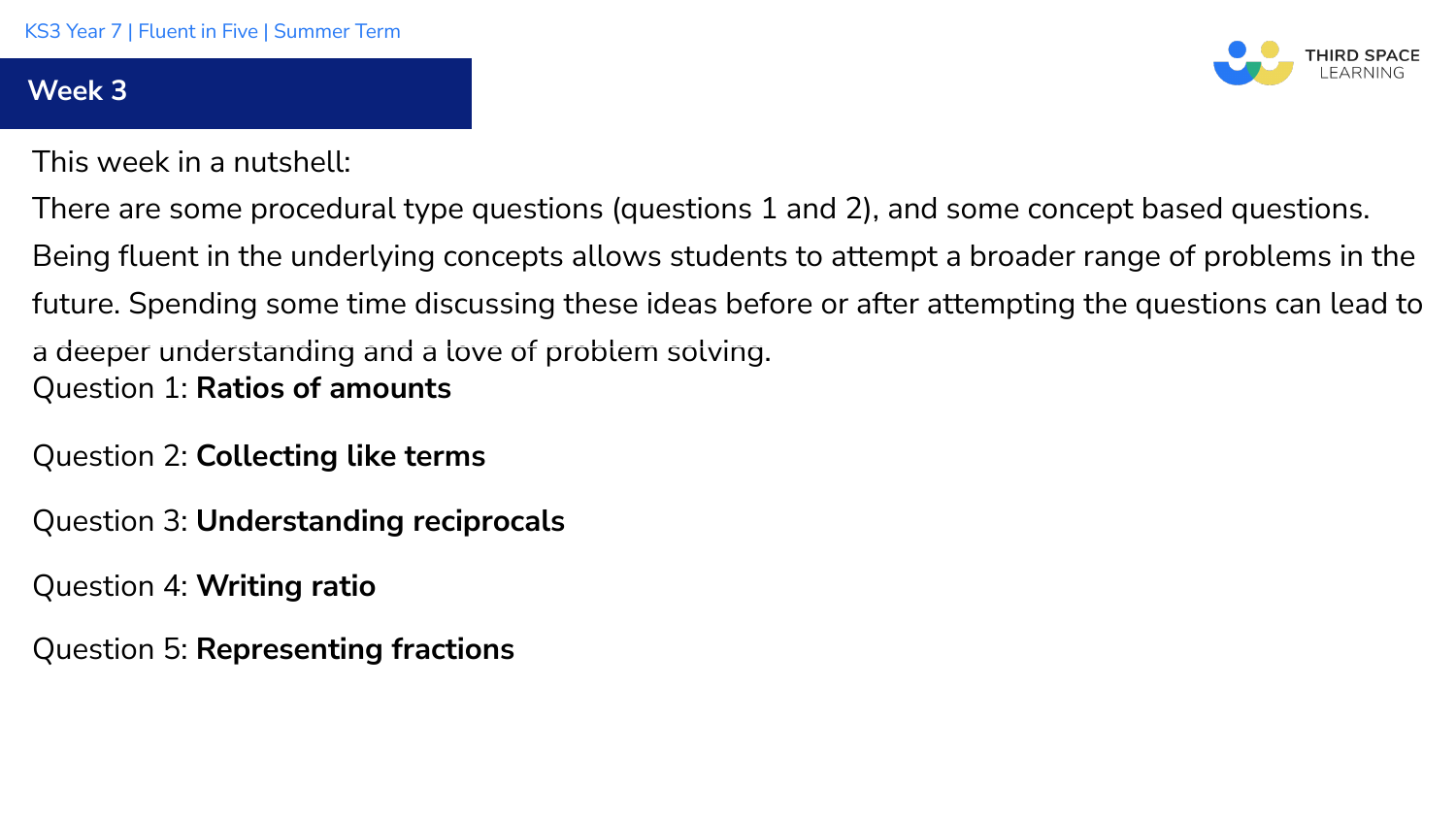

Week 3
| This week in a nutshell: There are some procedural type questions (questions 1 and 2), and some concept based questions. Being fluent in the underlying concepts allows students to attempt a broader range of problems in the future. Spending some time discussing these ideas before or after attempting the questions can lead to a deeper understanding and a love of problem solving. |
| --- |
| Question 1: Ratios of amounts |
| Question 2: Collecting like terms |
| Question 3: Understanding reciprocals |
| Question 4: Writing ratio |
| Question 5: Representing fractions |